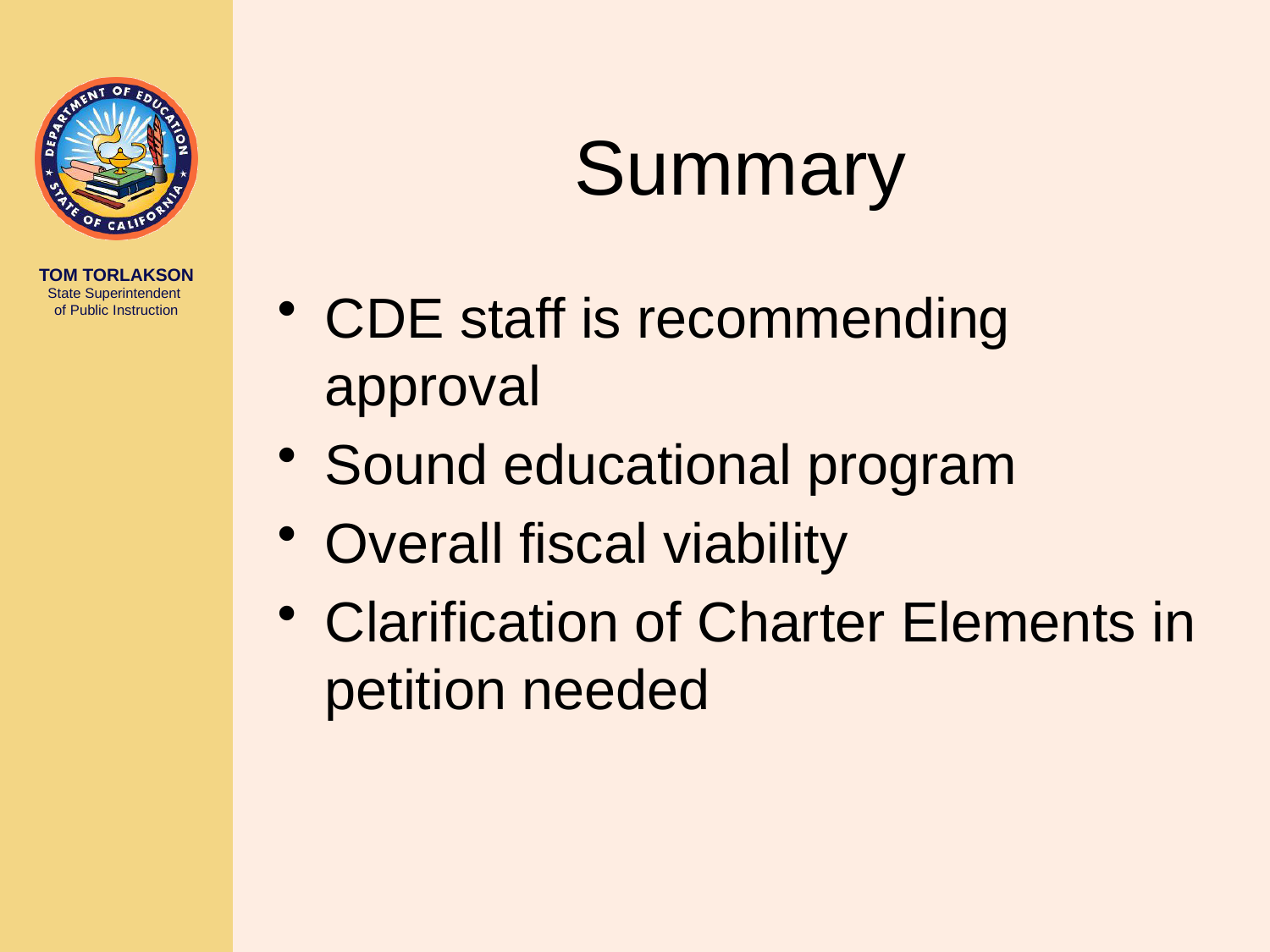

# Summary
CDE staff is recommending approval
Sound educational program
Overall fiscal viability
Clarification of Charter Elements in petition needed